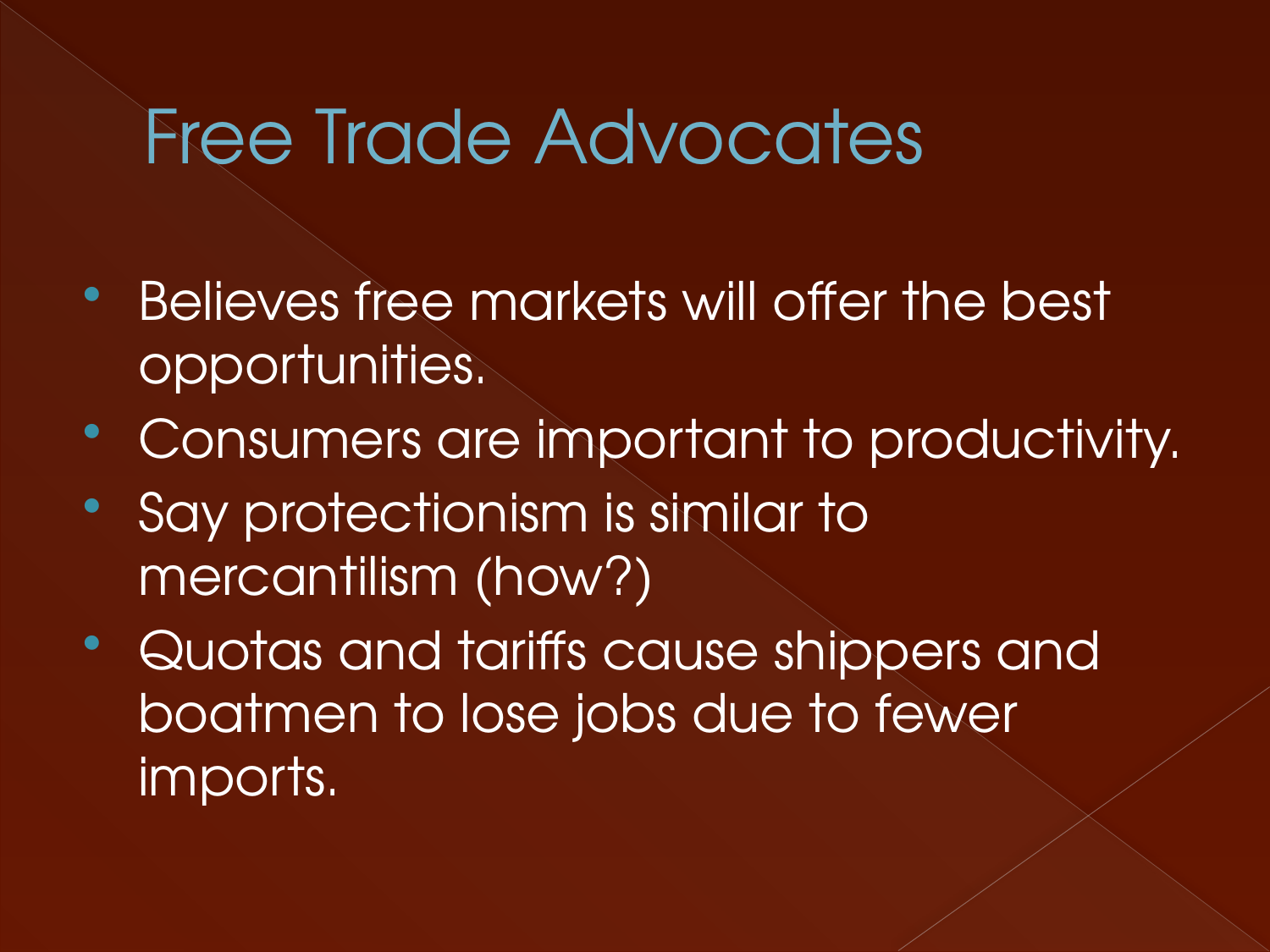

# Free Trade Advocates
Believes free markets will offer the best opportunities.
Consumers are important to productivity.
Say protectionism is similar to mercantilism (how?)
Quotas and tariffs cause shippers and boatmen to lose jobs due to fewer imports.